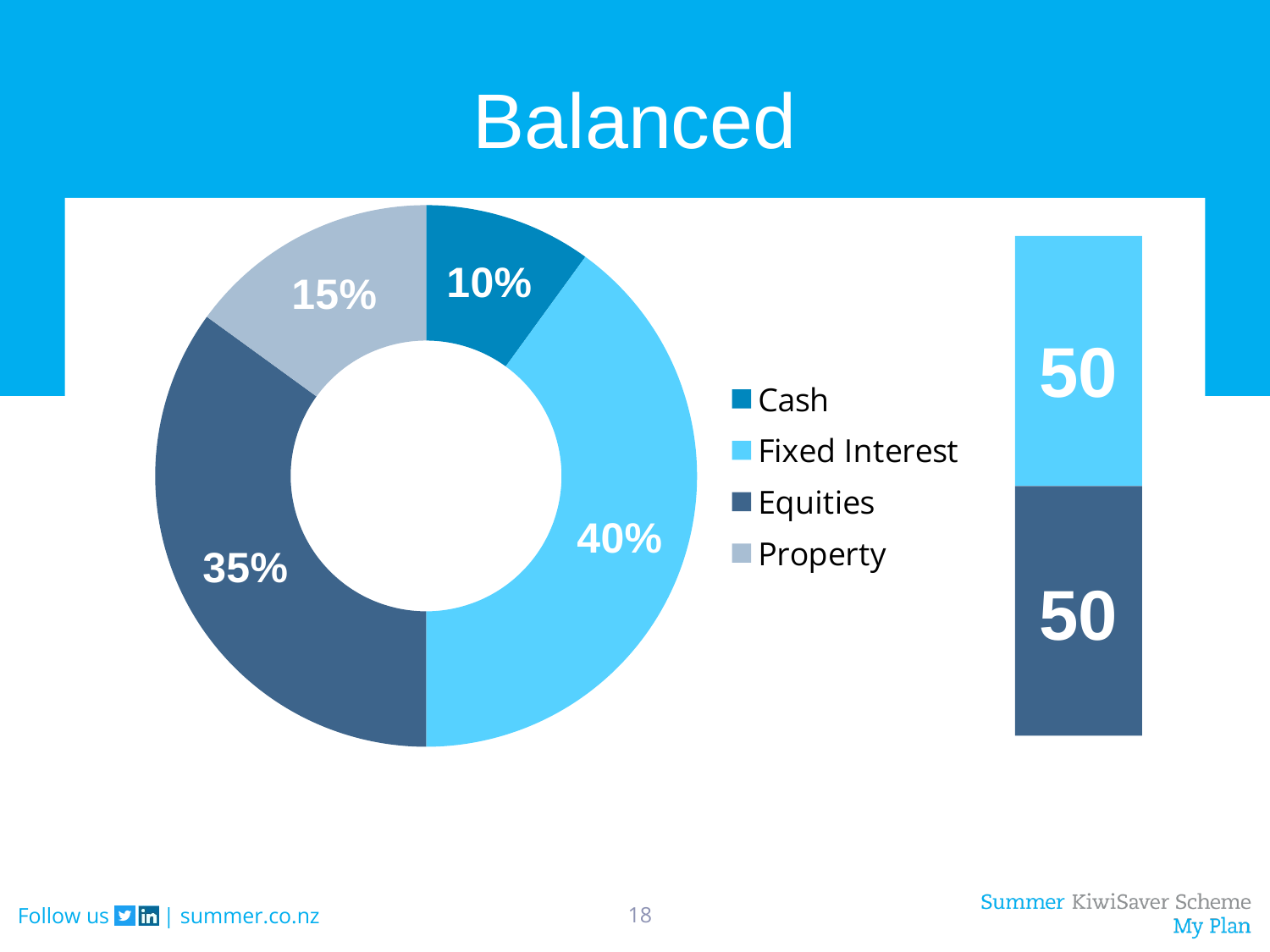

# Balanced

### Chart

| Category | Column1 |
|---|---|
| Cash | 10.0 |
| Fixed Interest | 40.0 |
| Equities | 35.0 |
| Property | 15.0 |
50

50